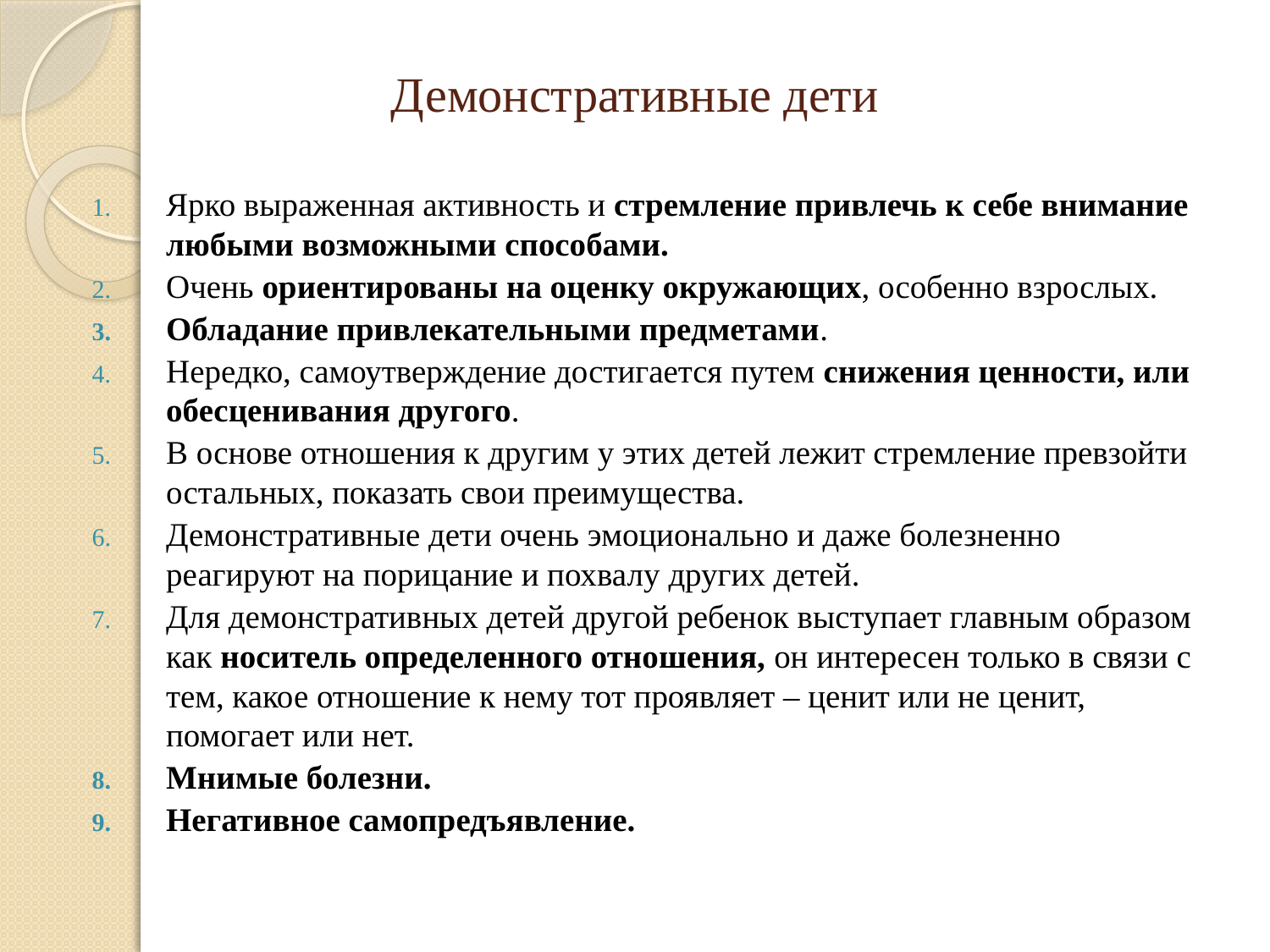

# Демонстративные дети

Ярко выраженная активность и стремление привлечь к себе внимание любыми возможными способами.
Очень ориентированы на оценку окружающих, особенно взрослых.
Обладание привлекательными предметами.
Нередко, самоутверждение достигается путем снижения ценности, или обесценивания другого.
В основе отношения к другим у этих детей лежит стремление превзойти остальных, показать свои преимущества.
Демонстративные дети очень эмоционально и даже болезненно реагируют на порицание и похвалу других детей.
Для демонстративных детей другой ребенок выступает главным образом как носитель определенного отношения, он интересен только в связи с тем, какое отношение к нему тот проявляет – ценит или не ценит, помогает или нет.
Мнимые болезни.
Негативное самопредъявление.